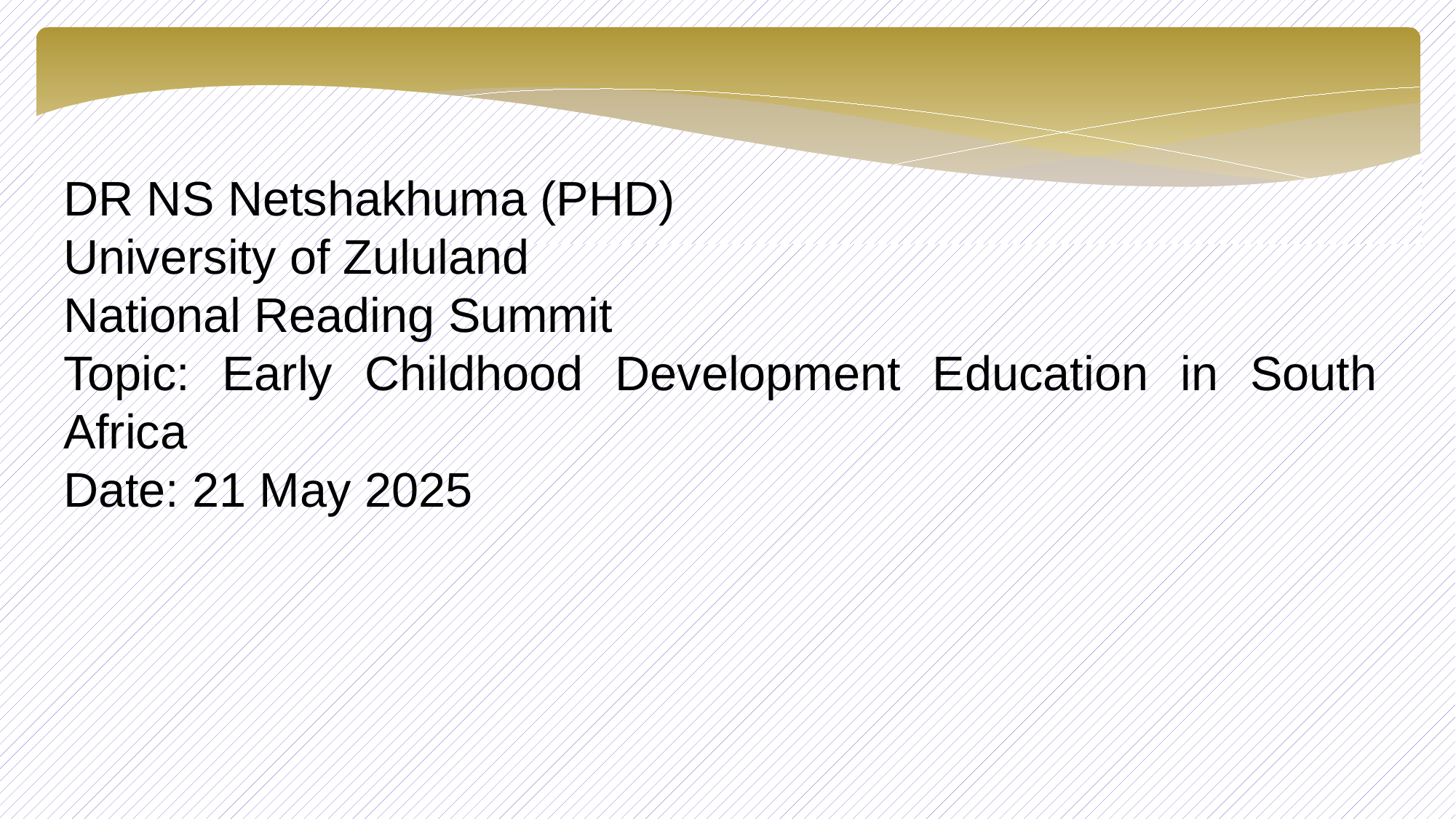

DR NS Netshakhuma (PHD)
University of Zululand
National Reading Summit
Topic: Early Childhood Development Education in South Africa
Date: 21 May 2025